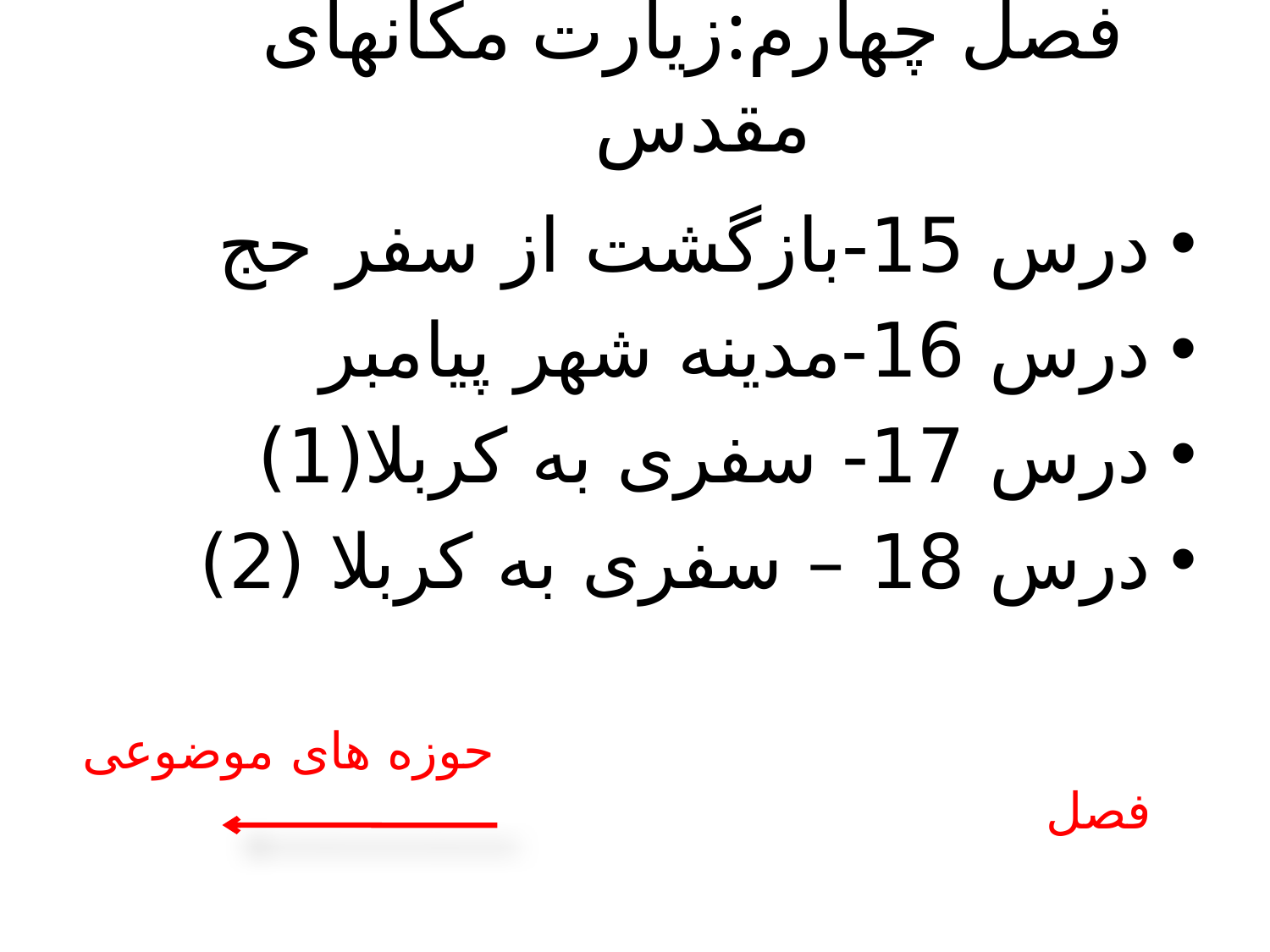

# فصل چهارم:زیارت مکانهای مقدس
درس 15-بازگشت از سفر حج
درس 16-مدینه شهر پیامبر
درس 17- سفری به کربلا(1)
درس 18 – سفری به کربلا (2)

                                            حوزه های موضوعی فصل